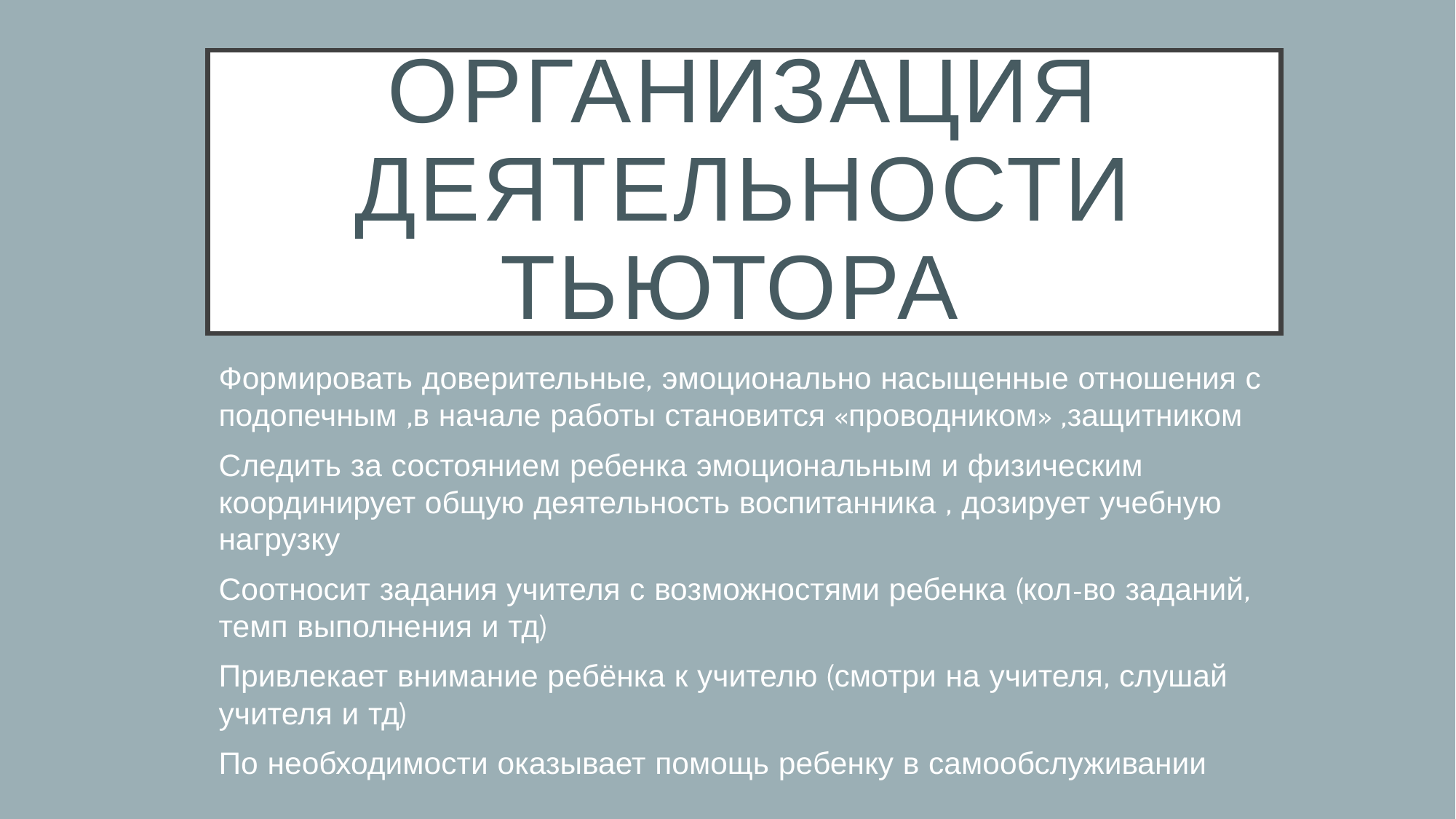

# Организация деятельности тьютора
Формировать доверительные, эмоционально насыщенные отношения с подопечным ,в начале работы становится «проводником» ,защитником
Следить за состоянием ребенка эмоциональным и физическим
координирует общую деятельность воспитанника , дозирует учебную нагрузку
Соотносит задания учителя с возможностями ребенка (кол-во заданий, темп выполнения и тд)
Привлекает внимание ребёнка к учителю (смотри на учителя, слушай учителя и тд)
По необходимости оказывает помощь ребенку в самообслуживании